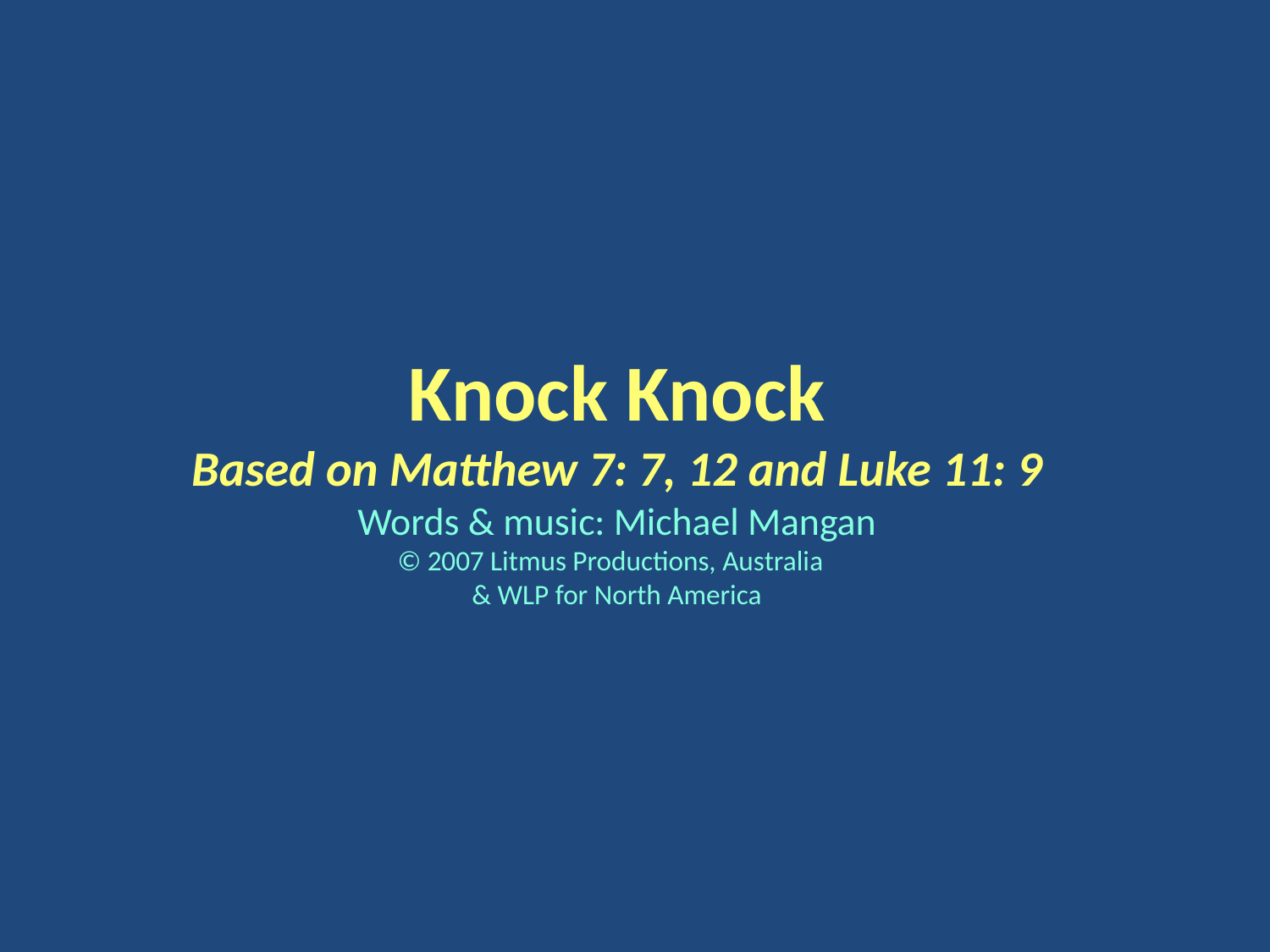

Knock Knock
Based on Matthew 7: 7, 12 and Luke 11: 9
Words & music: Michael Mangan
© 2007 Litmus Productions, Australia
& WLP for North America